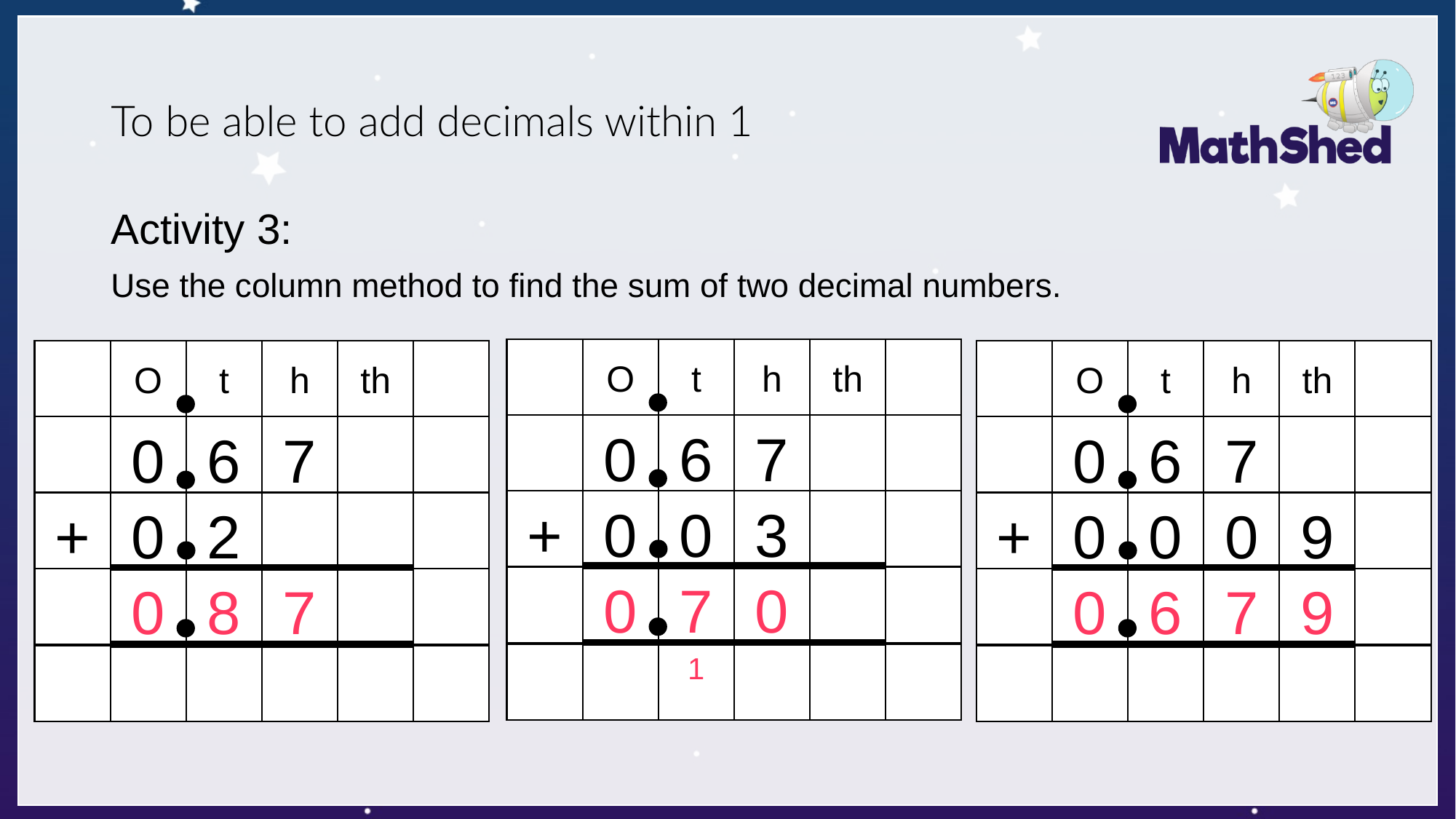

# To be able to add decimals within 1
Activity 3:
Use the column method to find the sum of two decimal numbers.

O

t
h
th

O

t
h
th

O

t
h
th

0
6
7

0
6
7

0
6
7

+
0
0
3

+
0
2

+
0
0
0
9

0
7
0

0
8
7

0
6
7
9

1